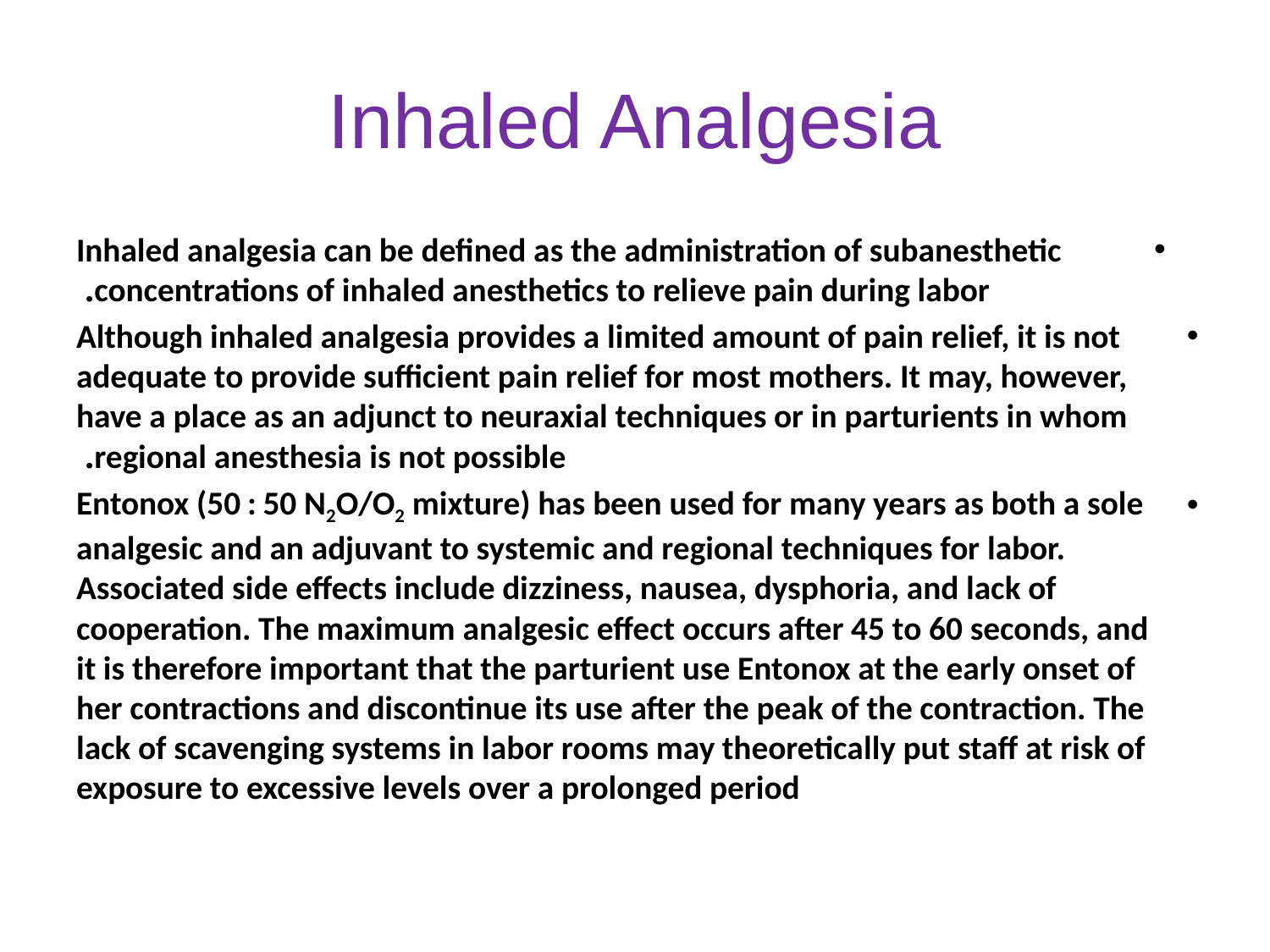

# Inhaled Analgesia
Inhaled analgesia can be defined as the administration of subanesthetic concentrations of inhaled anesthetics to relieve pain during labor.
Although inhaled analgesia provides a limited amount of pain relief, it is not adequate to provide sufficient pain relief for most mothers. It may, however, have a place as an adjunct to neuraxial techniques or in parturients in whom regional anesthesia is not possible.
Entonox (50 : 50 N2O/O2 mixture) has been used for many years as both a sole analgesic and an adjuvant to systemic and regional techniques for labor. Associated side effects include dizziness, nausea, dysphoria, and lack of cooperation. The maximum analgesic effect occurs after 45 to 60 seconds, and it is therefore important that the parturient use Entonox at the early onset of her contractions and discontinue its use after the peak of the contraction. The lack of scavenging systems in labor rooms may theoretically put staff at risk of exposure to excessive levels over a prolonged period